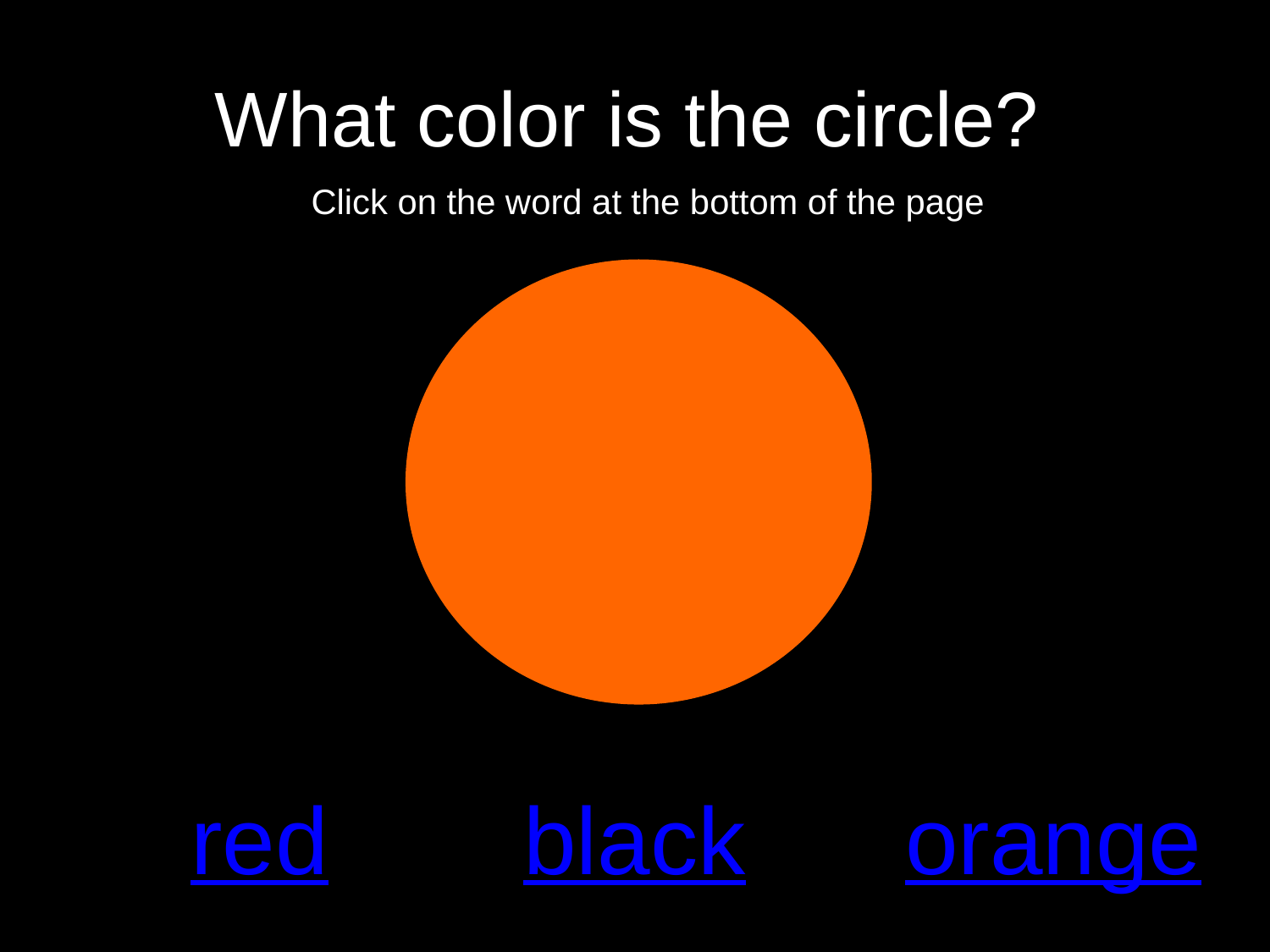

What color is the circle?
Click on the word at the bottom of the page

red
black
orange